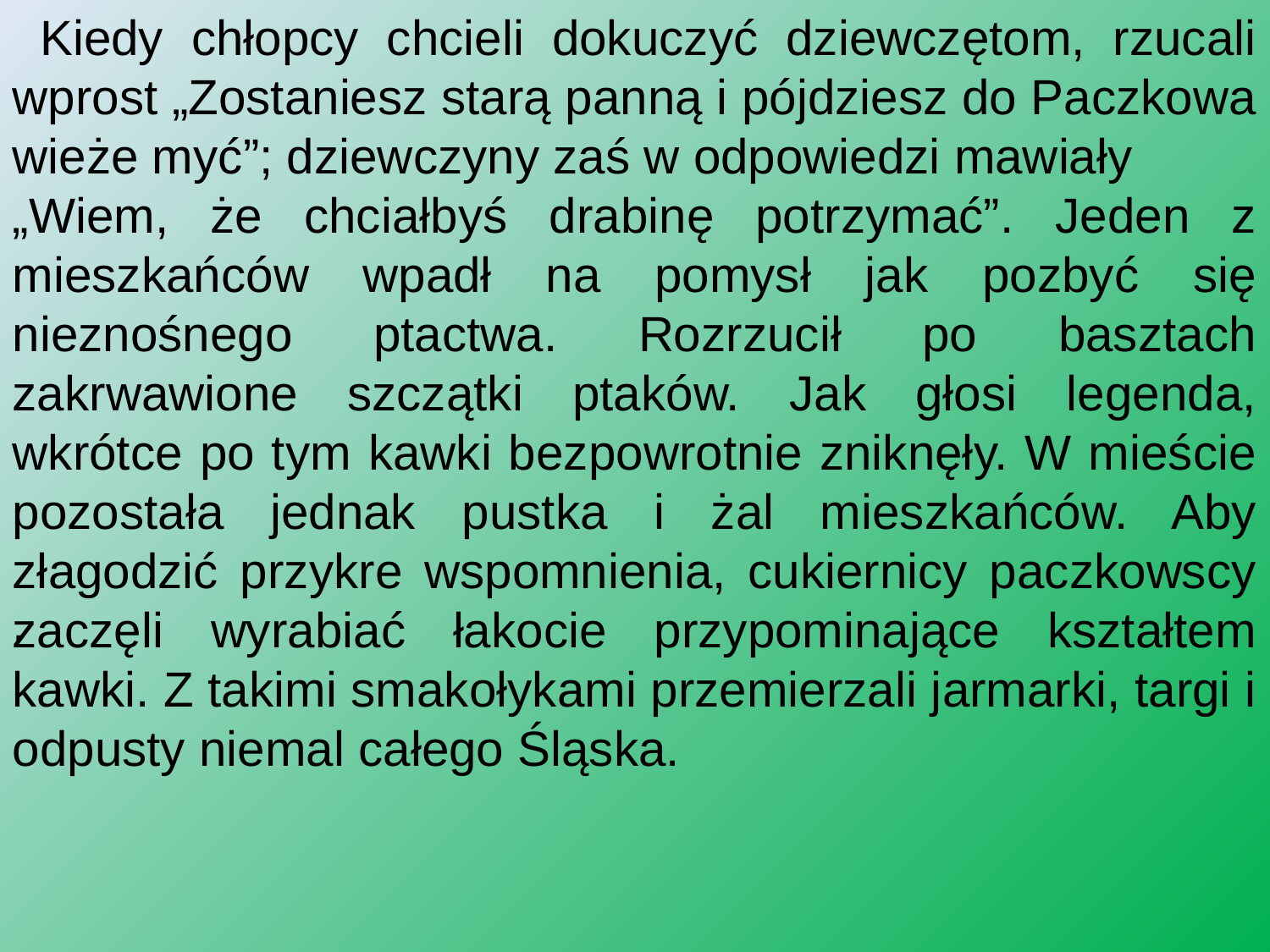

Kiedy chłopcy chcieli dokuczyć dziewczętom, rzucali wprost „Zostaniesz starą panną i pójdziesz do Paczkowa wieże myć”; dziewczyny zaś w odpowiedzi mawiały
„Wiem, że chciałbyś drabinę potrzymać”. Jeden z mieszkańców wpadł na pomysł jak pozbyć się nieznośnego ptactwa. Rozrzucił po basztach zakrwawione szczątki ptaków. Jak głosi legenda, wkrótce po tym kawki bezpowrotnie zniknęły. W mieście pozostała jednak pustka i żal mieszkańców. Aby złagodzić przykre wspomnienia, cukiernicy paczkowscy zaczęli wyrabiać łakocie przypominające kształtem kawki. Z takimi smakołykami przemierzali jarmarki, targi i odpusty niemal całego Śląska.
.